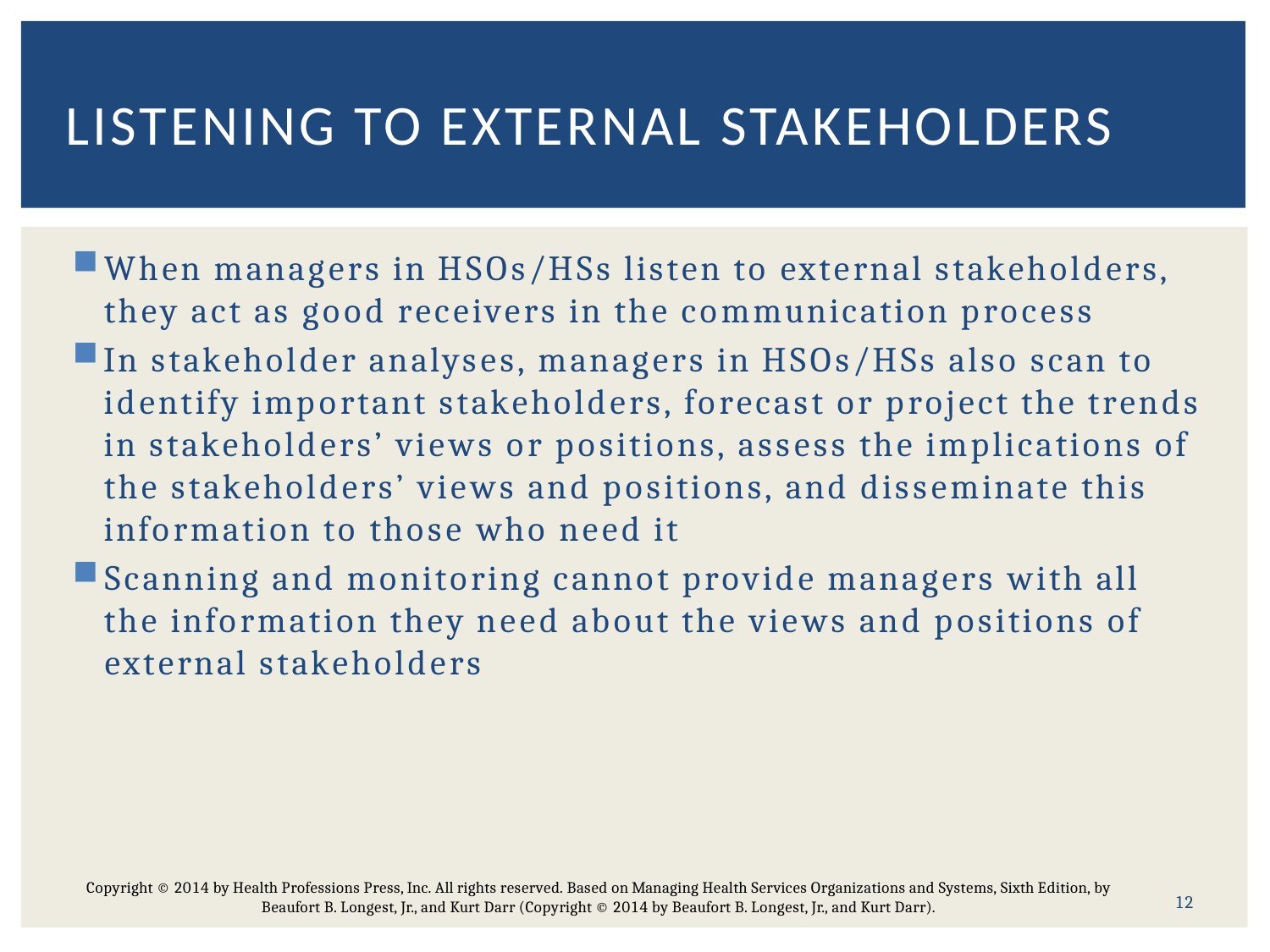

# Listening to External Stakeholders
When managers in HSOs/HSs listen to external stakeholders, they act as good receivers in the communication process
In stakeholder analyses, managers in HSOs/HSs also scan to identify important stakeholders, forecast or project the trends in stakeholders’ views or positions, assess the implications of the stakeholders’ views and positions, and disseminate this information to those who need it
Scanning and monitoring cannot provide managers with all the information they need about the views and positions of external stakeholders
12